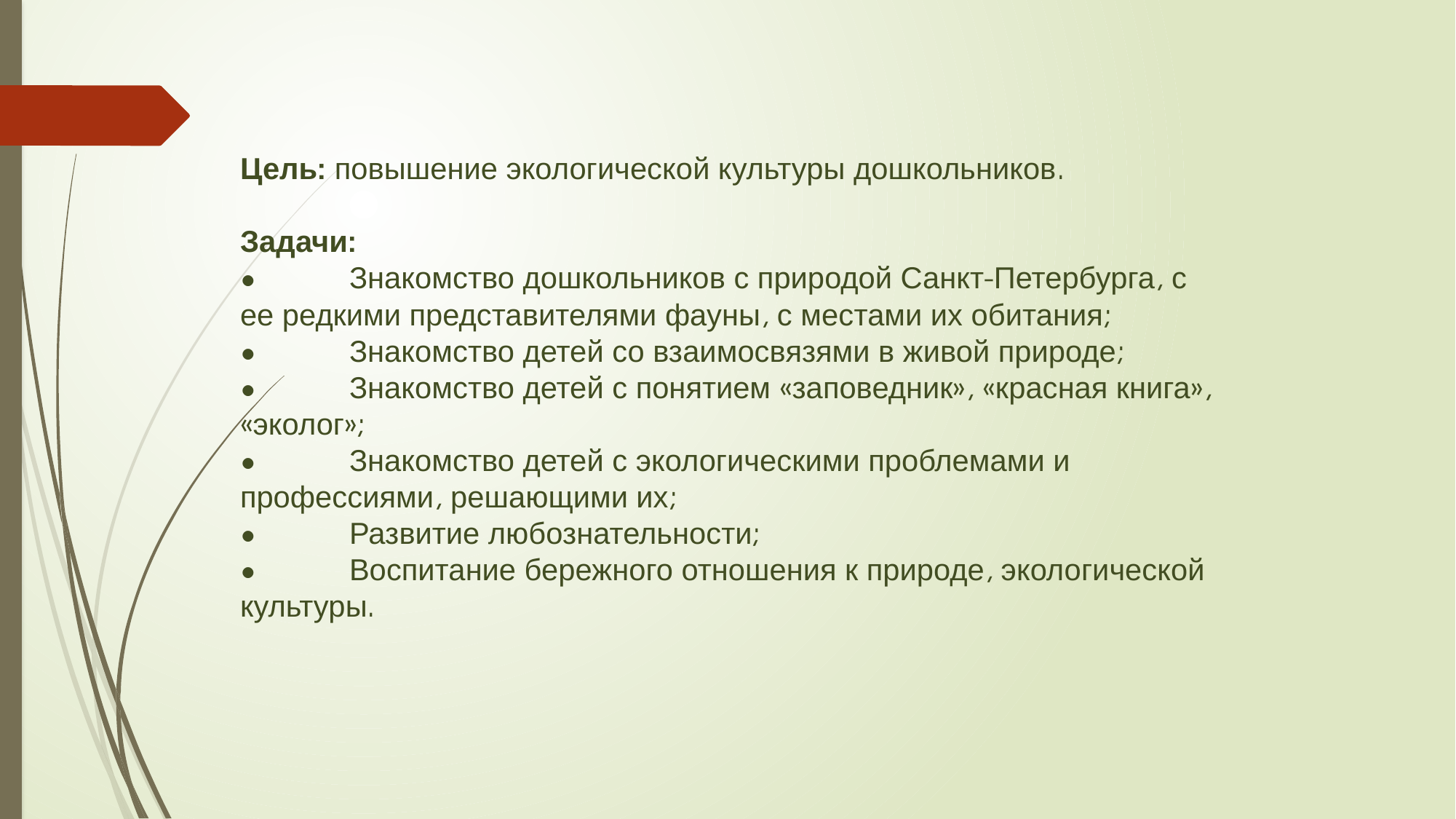

Цель: повышение экологической культуры дошкольников.

Задачи:
•	Знакомство дошкольников с природой Санкт-Петербурга, с ее редкими представителями фауны, с местами их обитания;
•	Знакомство детей со взаимосвязями в живой природе;
•	Знакомство детей с понятием «заповедник», «красная книга», «эколог»;
•	Знакомство детей с экологическими проблемами и профессиями, решающими их;
•	Развитие любознательности;
•	Воспитание бережного отношения к природе, экологической культуры.